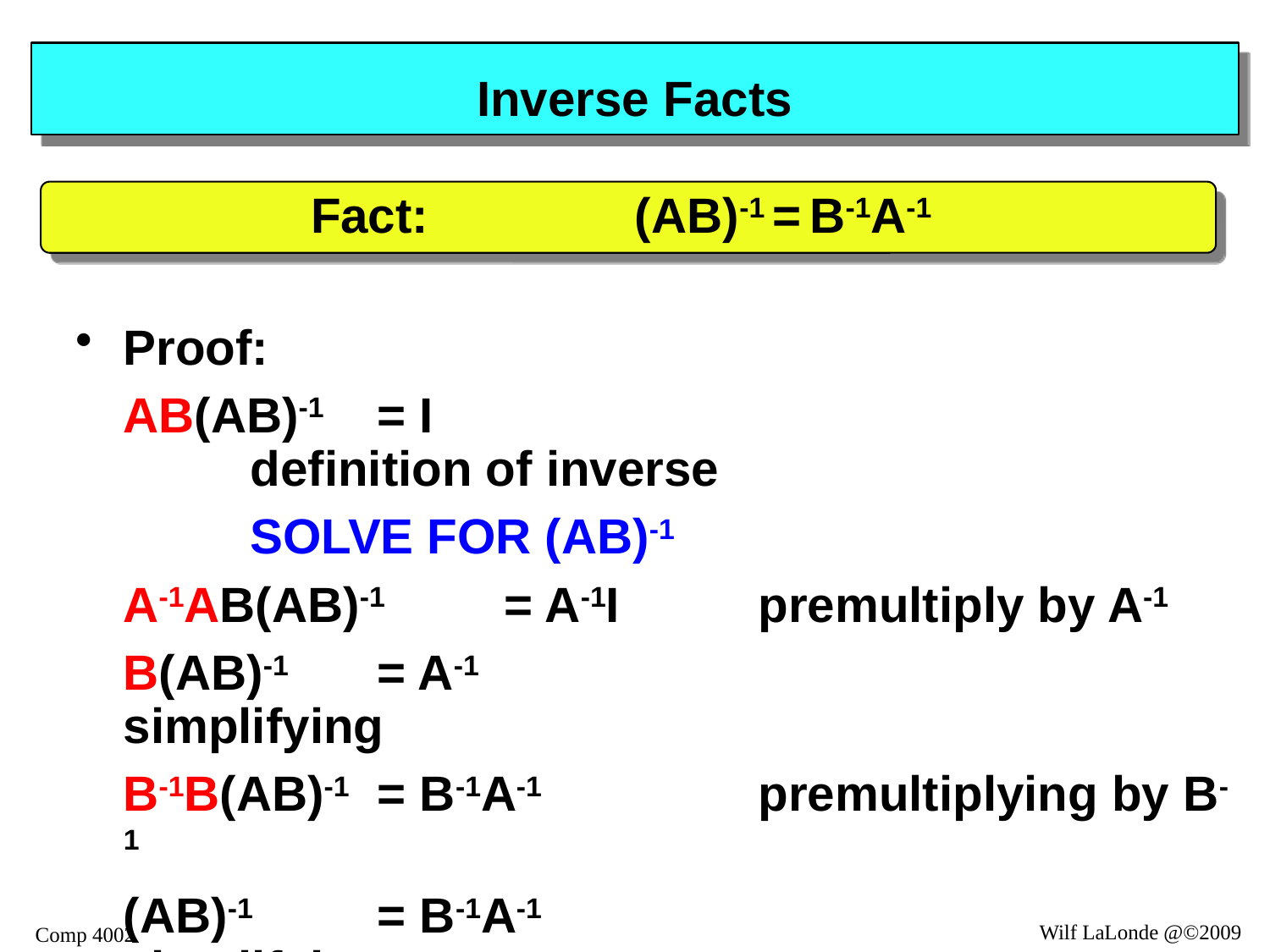

# Inverse Facts
Fact:               (AB)-1 = B-1A-1
Proof:
	AB(AB)-1	= I							definition of inverse
		SOLVE FOR (AB)-1
	A-1AB(AB)-1	= A-1I		premultiply by A-1
	B(AB)-1	= A-1						simplifying
	B-1B(AB)-1	= B-1A-1		premultiplying by B-1
	(AB)-1	= B-1A-1					simplifying